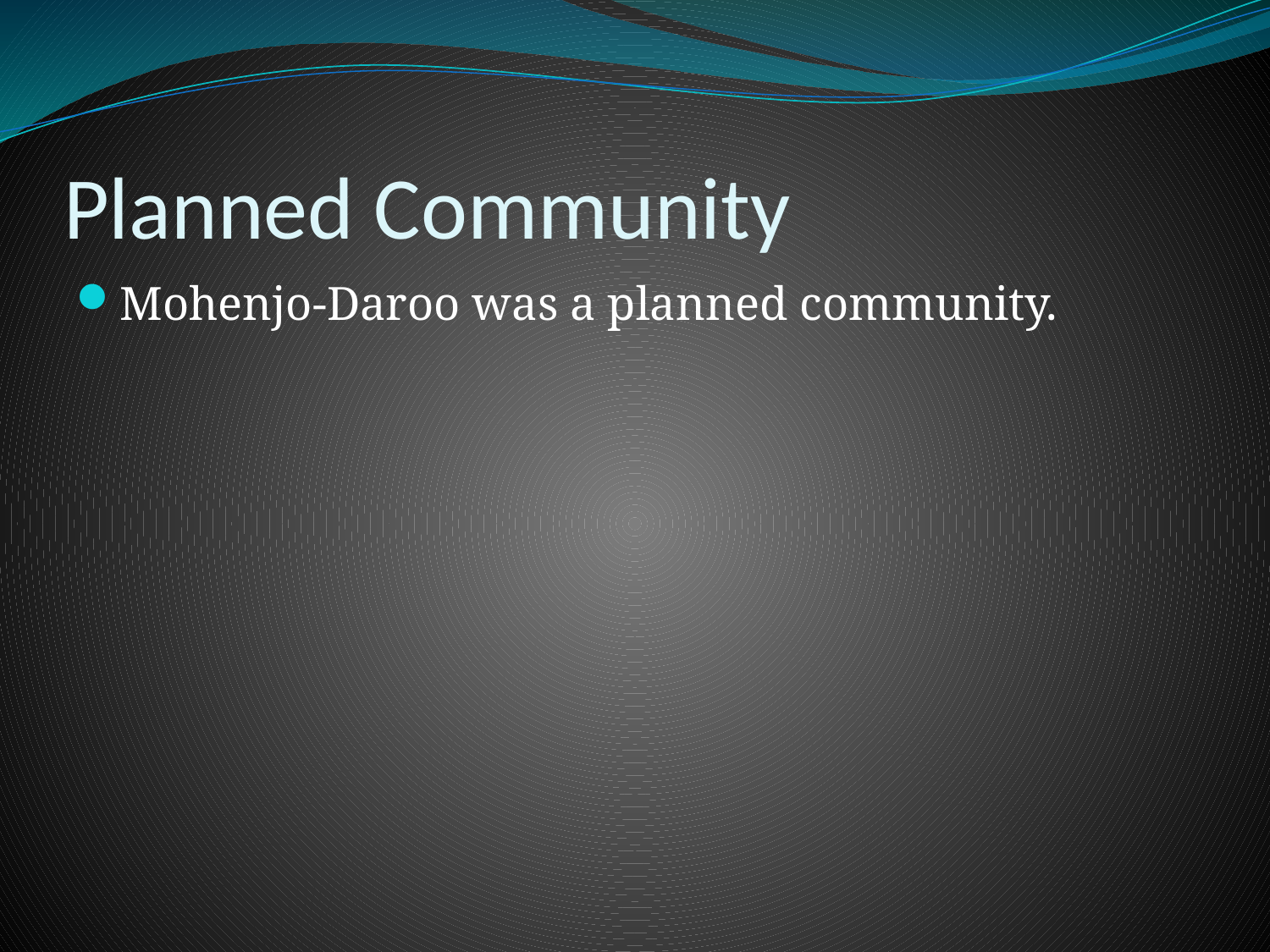

# Planned Community
Mohenjo-Daroo was a planned community.